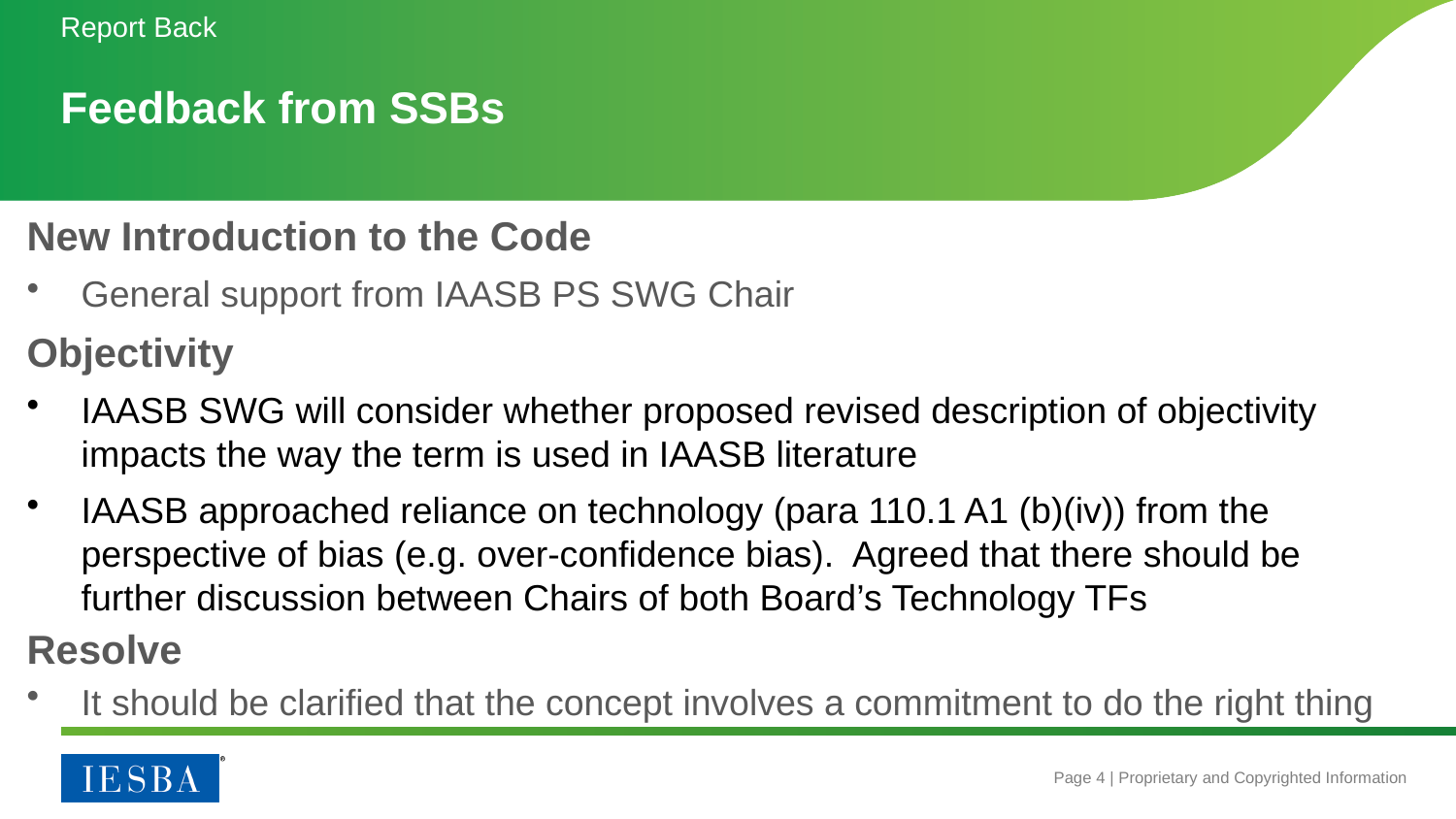

Report Back
# Feedback from SSBs
New Introduction to the Code
General support from IAASB PS SWG Chair
Objectivity
IAASB SWG will consider whether proposed revised description of objectivity impacts the way the term is used in IAASB literature
IAASB approached reliance on technology (para 110.1 A1 (b)(iv)) from the perspective of bias (e.g. over-confidence bias).  Agreed that there should be further discussion between Chairs of both Board’s Technology TFs
Resolve
It should be clarified that the concept involves a commitment to do the right thing